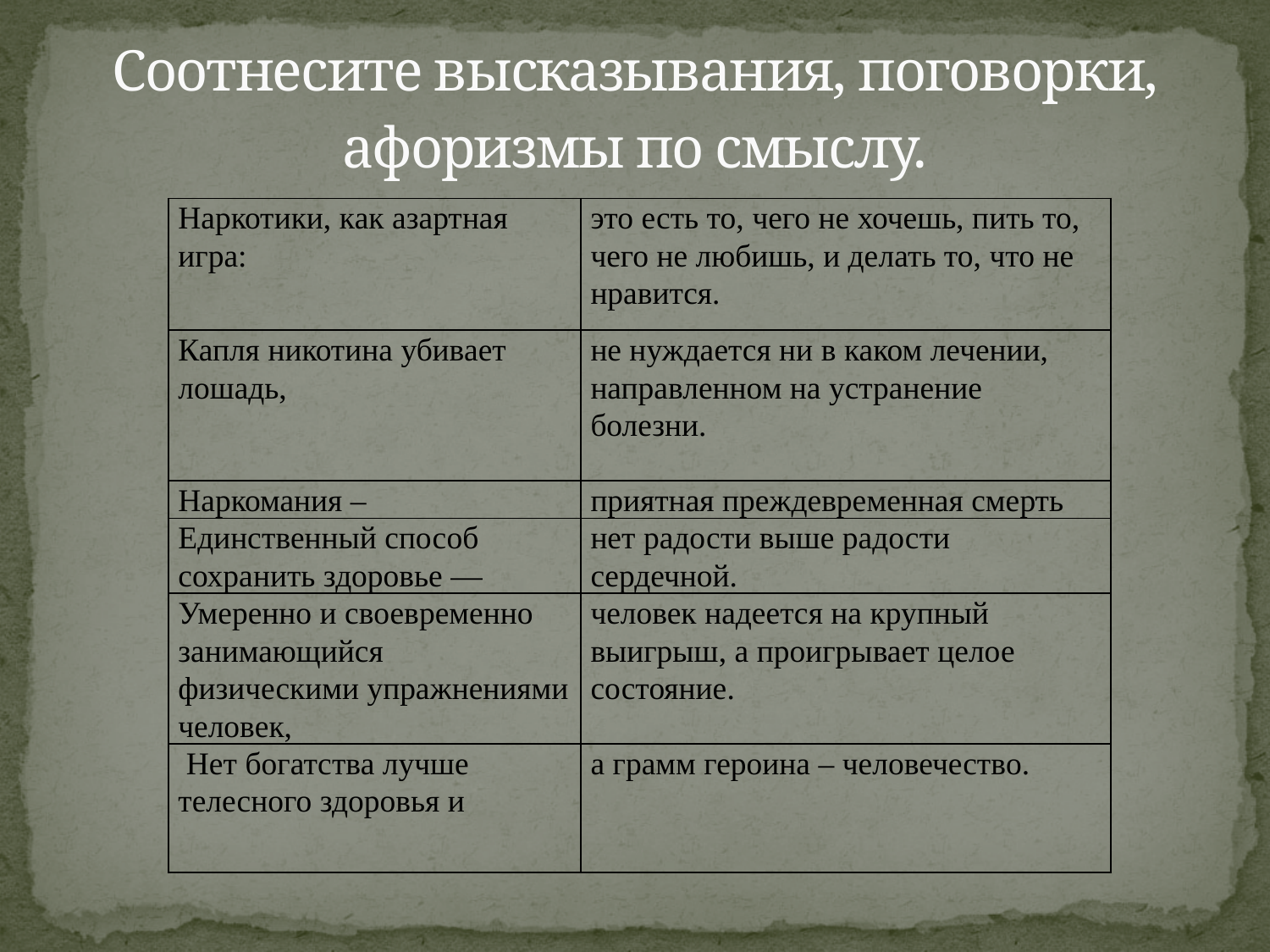

# Соотнесите высказывания, поговорки, афоризмы по смыслу.
| Наркотики, как азартная игра: | это есть то, чего не хочешь, пить то, чего не любишь, и делать то, что не нравится. |
| --- | --- |
| Капля никотина убивает лошадь, | не нуждается ни в каком лечении, направленном на устранение болезни. |
| Наркомания – | приятная преждевременная смерть |
| Единственный способ сохранить здоровье — | нет радости выше радости сердечной. |
| Умеренно и своевременно занимающийся физическими упражнениями человек, | человек надеется на крупный выигрыш, а проигрывает целое состояние. |
| Нет богатства лучше телесного здоровья и | а грамм героина – человечество. |